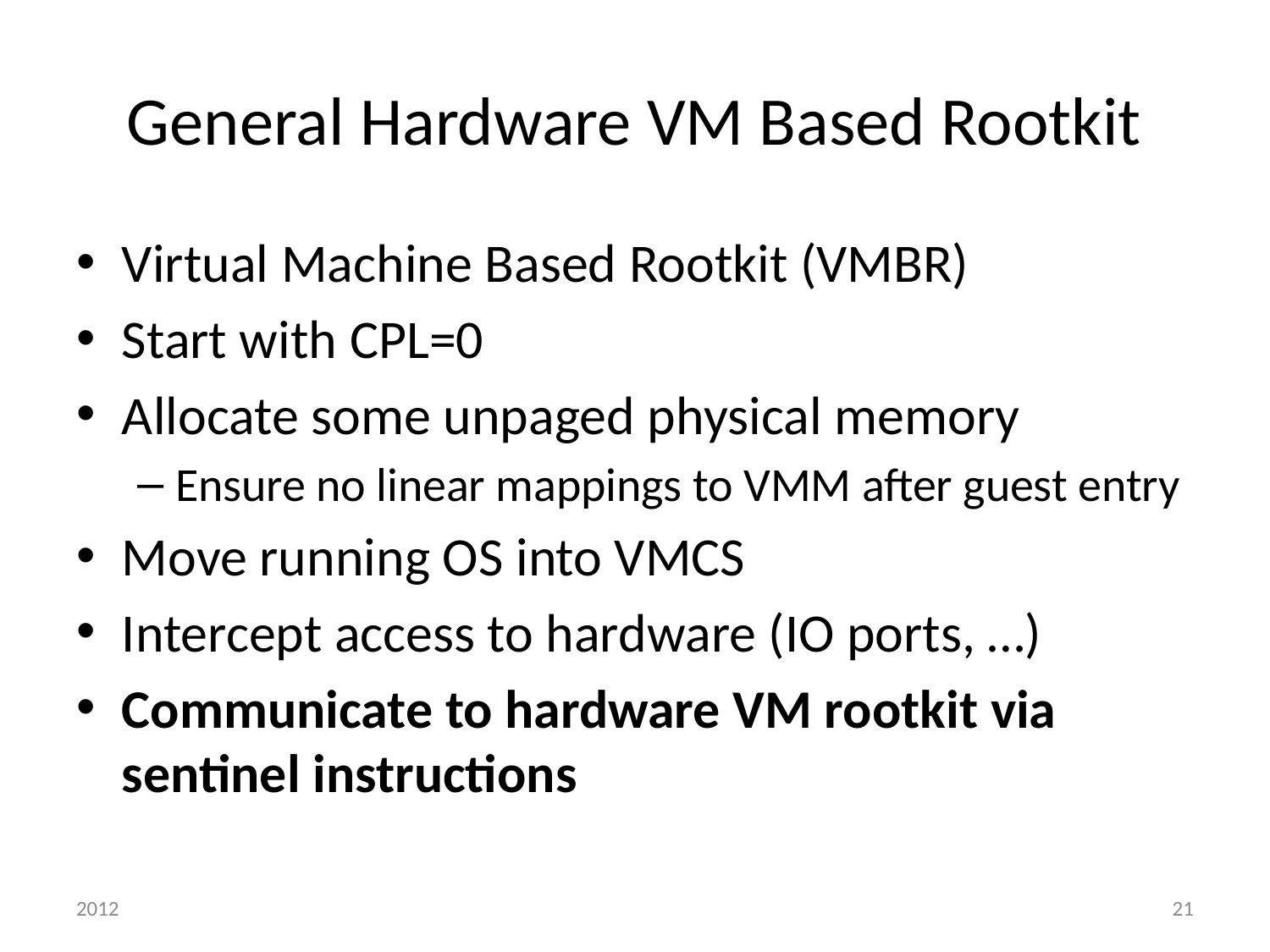

# General Hardware VM Based Rootkit
Virtual Machine Based Rootkit (VMBR)
Start with CPL=0
Allocate some unpaged physical memory
Ensure no linear mappings to VMM after guest entry
Move running OS into VMCS
Intercept access to hardware (IO ports, …)
Communicate to hardware VM rootkit via sentinel instructions
2012

21